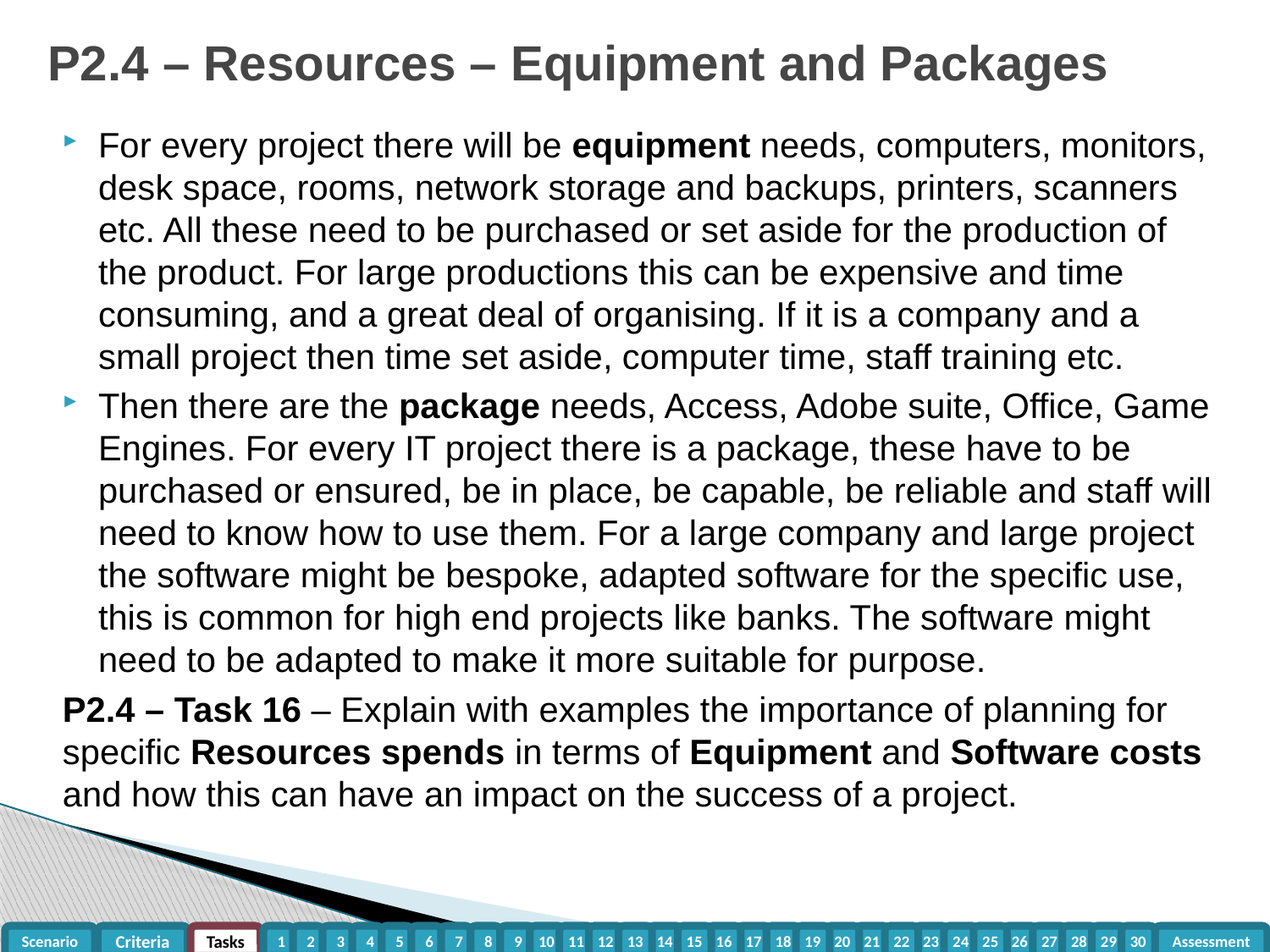

# P2.4 – Resources – Equipment and Packages
For every project there will be equipment needs, computers, monitors, desk space, rooms, network storage and backups, printers, scanners etc. All these need to be purchased or set aside for the production of the product. For large productions this can be expensive and time consuming, and a great deal of organising. If it is a company and a small project then time set aside, computer time, staff training etc.
Then there are the package needs, Access, Adobe suite, Office, Game Engines. For every IT project there is a package, these have to be purchased or ensured, be in place, be capable, be reliable and staff will need to know how to use them. For a large company and large project the software might be bespoke, adapted software for the specific use, this is common for high end projects like banks. The software might need to be adapted to make it more suitable for purpose.
P2.4 – Task 16 – Explain with examples the importance of planning for specific Resources spends in terms of Equipment and Software costs and how this can have an impact on the success of a project.